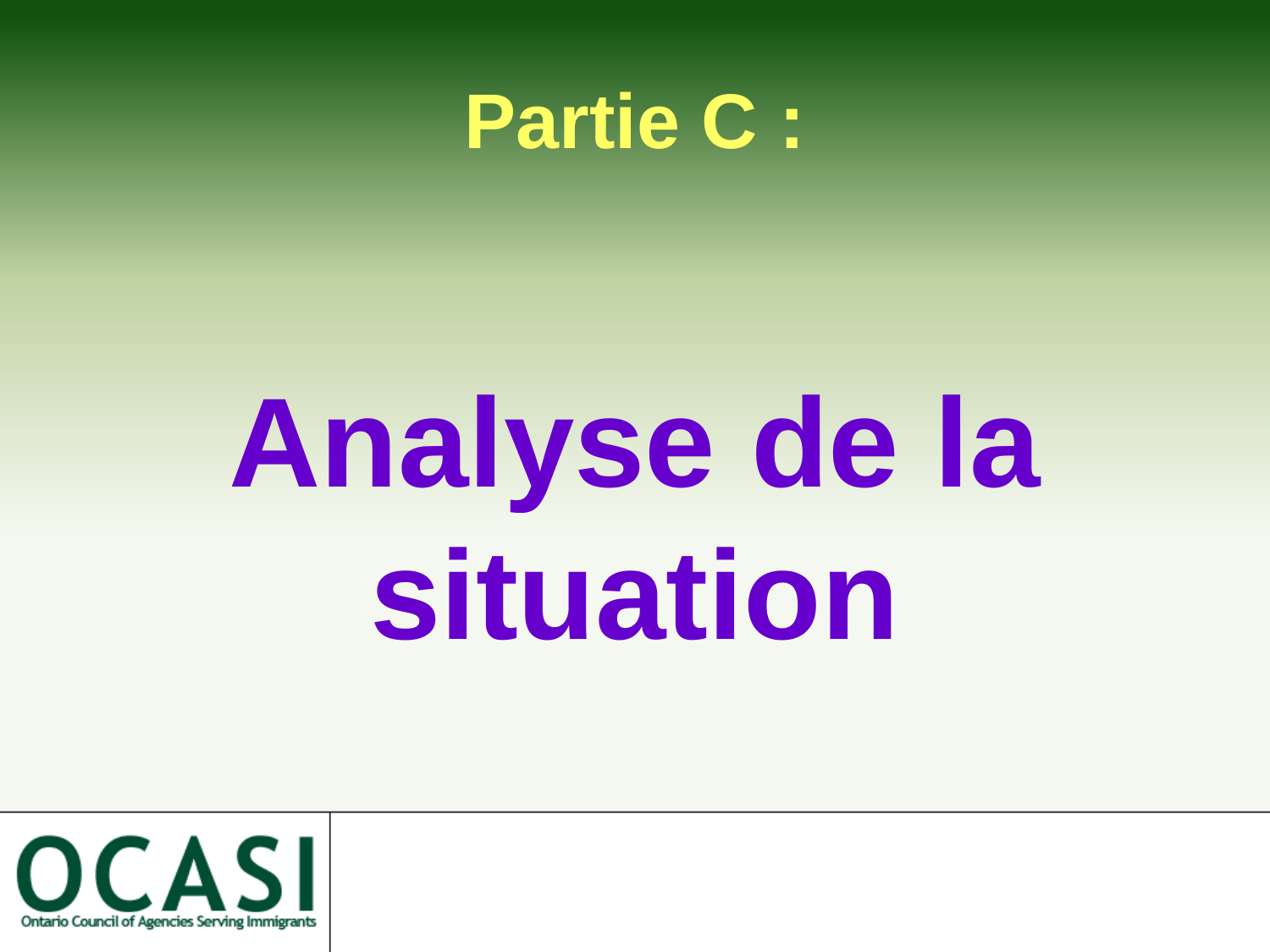

# Partie C :

Analyse de la situation